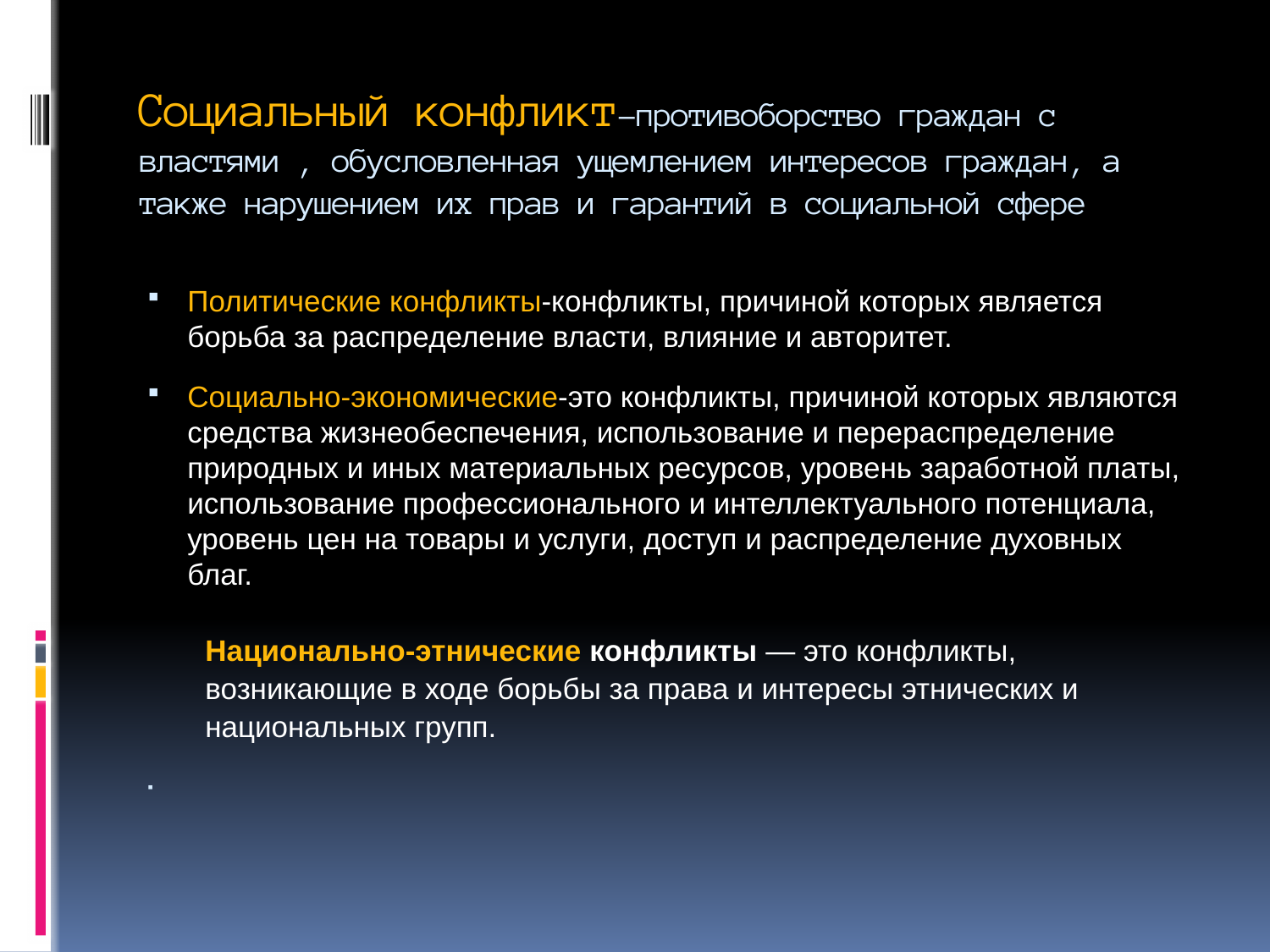

# Социальный конфликт-противоборство граждан с властями , обусловленная ущемлением интересов граждан, а также нарушением их прав и гарантий в социальной сфере
Политические конфликты-конфликты, причиной которых является борьба за распределение власти, влияние и авторитет.

Социально-экономические-это конфликты, причиной которых являются средства жизнеобеспечения, использование и перераспределение природных и иных материальных ресурсов, уровень заработной платы, использование профессионального и интеллектуального потенциала, уровень цен на товары и услуги, доступ и распределение духовных благ.

       Национально-этнические конфликты — это конфликты,
       возникающие в ходе борьбы за права и интересы этнических и
       национальных групп.